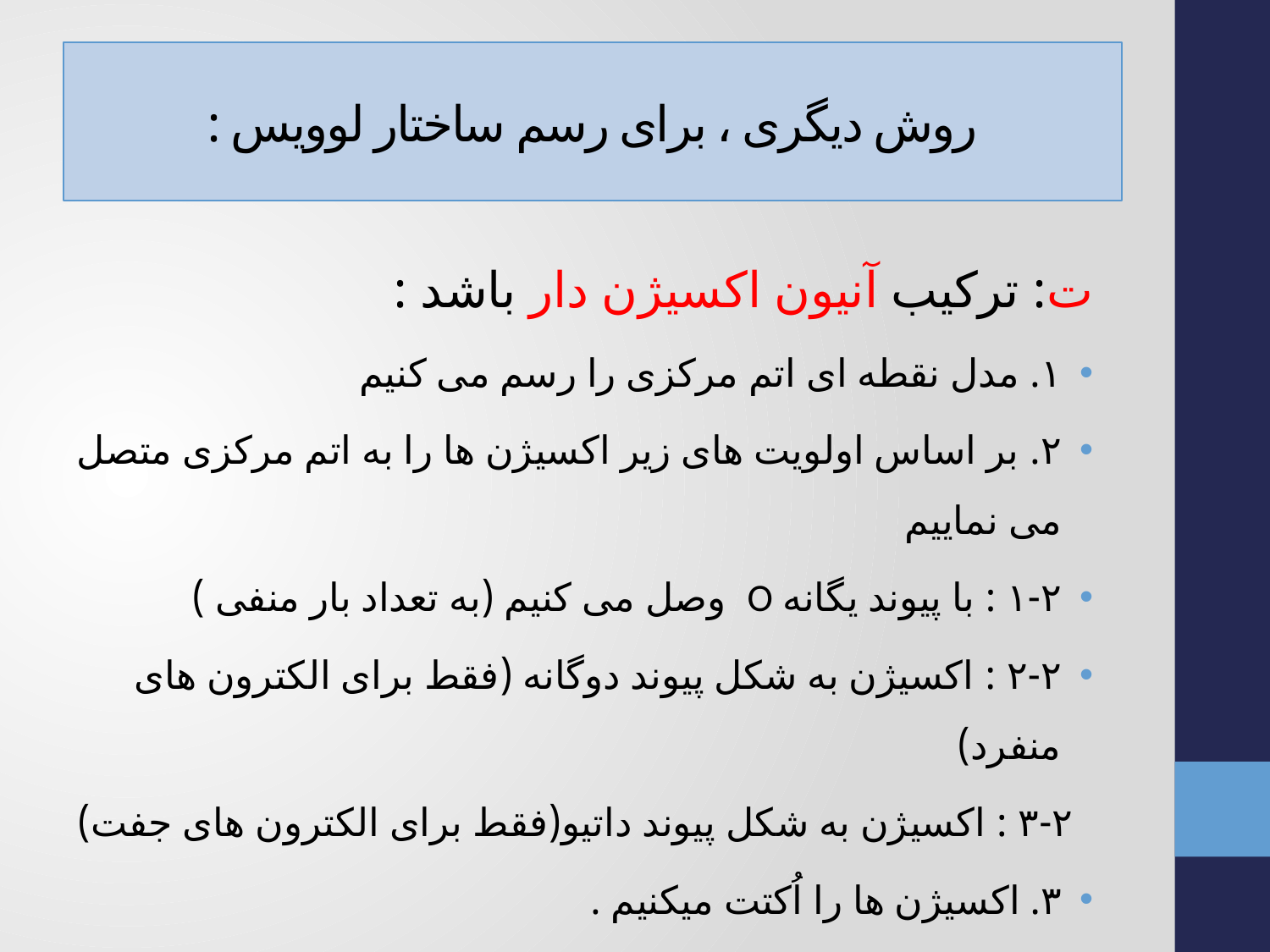

# روش دیگری ، برای رسم ساختار لوویس :
ت: ترکیب آنیون اکسیژن دار باشد :
۱. مدل نقطه ای اتم مرکزی را رسم می کنیم
۲. بر اساس اولویت های زیر اکسیژن ها را به اتم مرکزی متصل می نماییم
۱-۲ : با پیوند یگانه O  وصل می کنیم (به تعداد بار منفی )
۲-۲ : اکسیژن به شکل پیوند دوگانه (فقط برای الکترون های منفرد)
  ۳-۲ : اکسیژن به شکل پیوند داتیو(فقط برای الکترون های جفت)
۳. اکسیژن ها را اُکتت میکنیم .